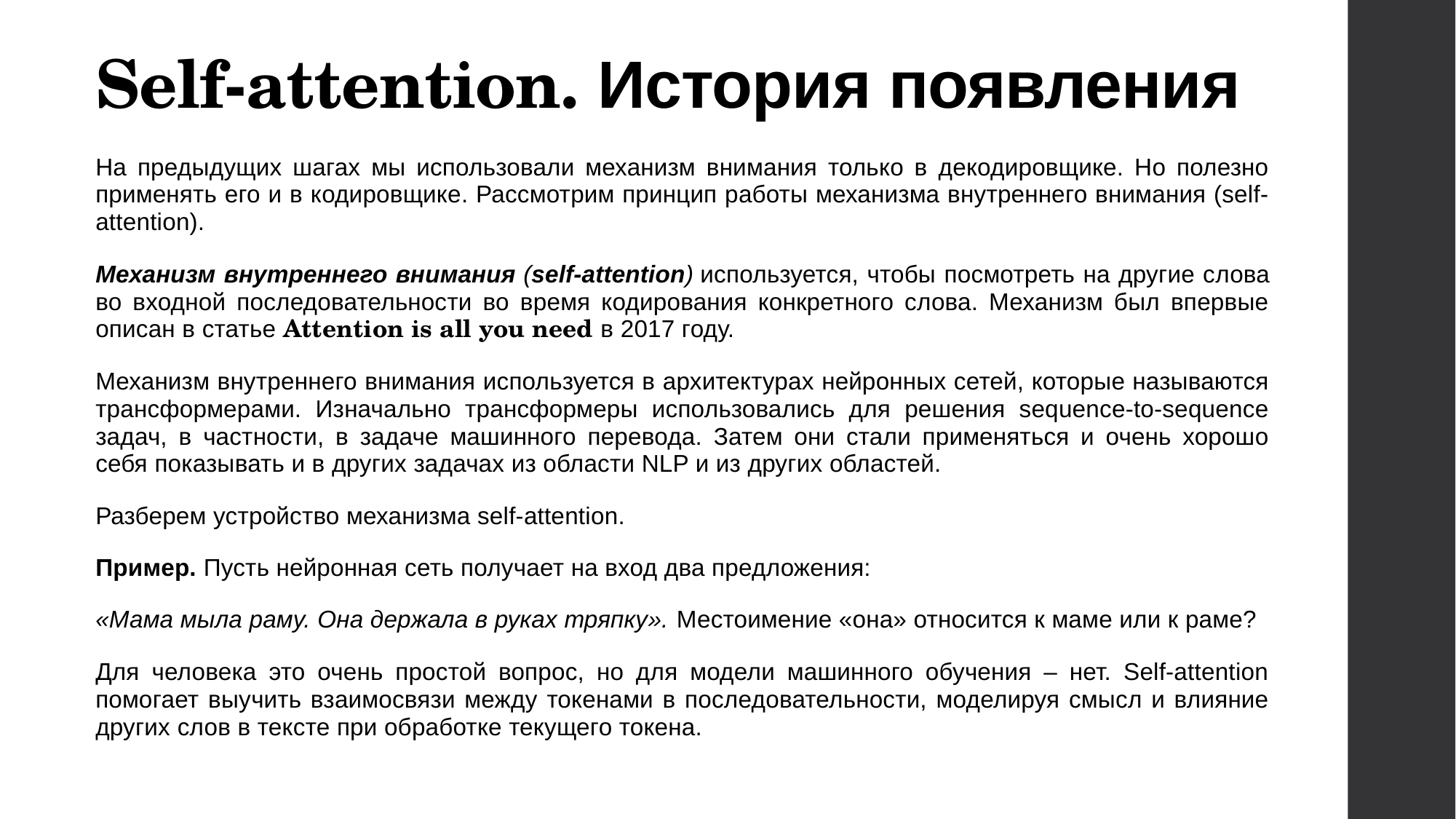

# Self-attention. История появления
На предыдущих шагах мы использовали механизм внимания только в декодировщике. Но полезно применять его и в кодировщике. Рассмотрим принцип работы механизма внутреннего внимания (self-attention).
Механизм внутреннего внимания (self-attention) используется, чтобы посмотреть на другие слова во входной последовательности во время кодирования конкретного слова. Механизм был впервые описан в статье Attention is all you need в 2017 году.
Механизм внутреннего внимания используется в архитектурах нейронных сетей, которые называются трансформерами. Изначально трансформеры использовались для решения sequence-to-sequence задач, в частности, в задаче машинного перевода. Затем они стали применяться и очень хорошо себя показывать и в других задачах из области NLP и из других областей.
Разберем устройство механизма self-attention.
Пример. Пусть нейронная сеть получает на вход два предложения:
«Мама мыла раму. Она держала в руках тряпку». Местоимение «она» относится к маме или к раме?
Для человека это очень простой вопрос, но для модели машинного обучения – нет. Self-attention помогает выучить взаимосвязи между токенами в последовательности, моделируя смысл и влияние других слов в тексте при обработке текущего токена.